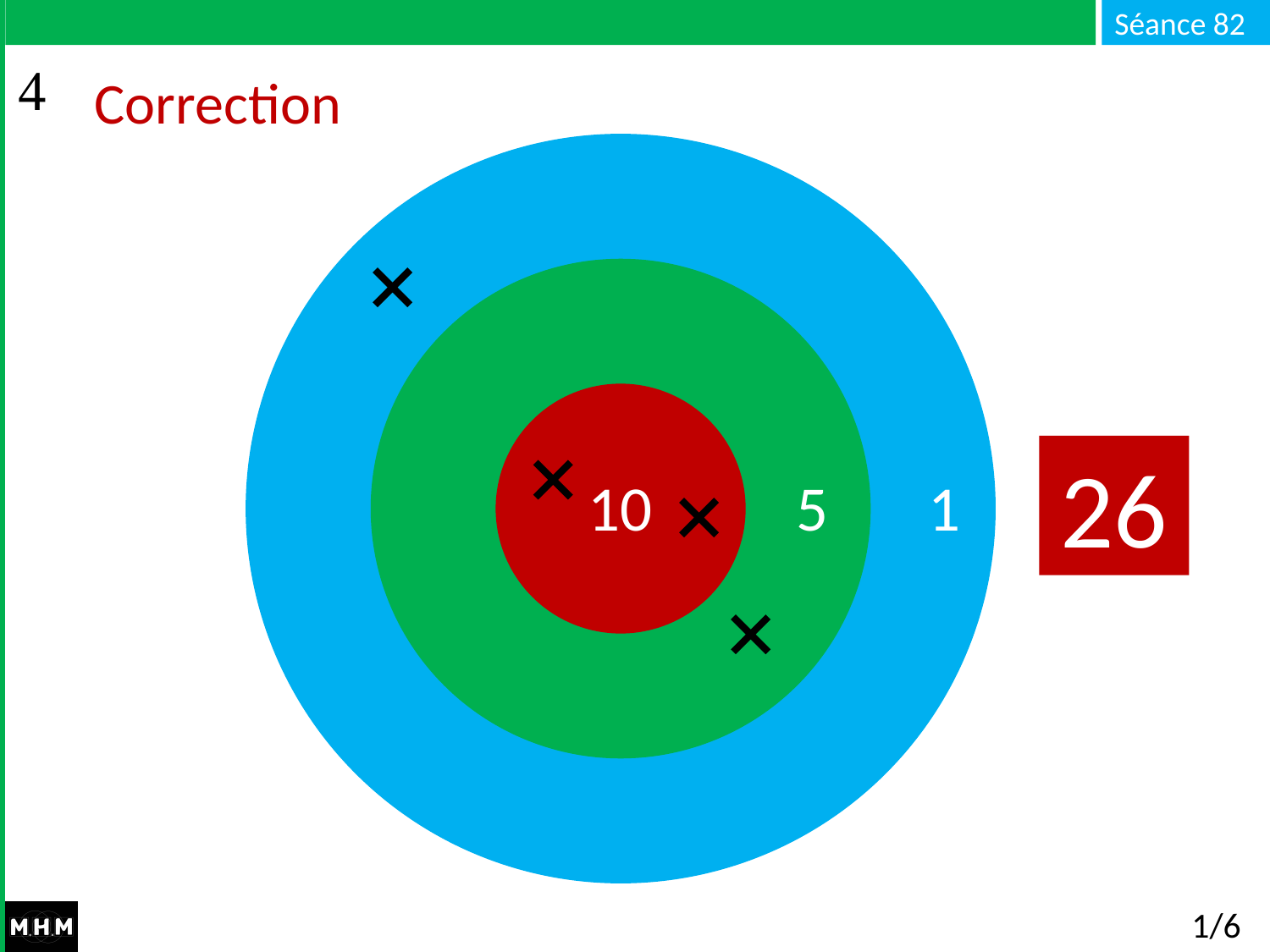

# Correction

26

10          5       1

1/6